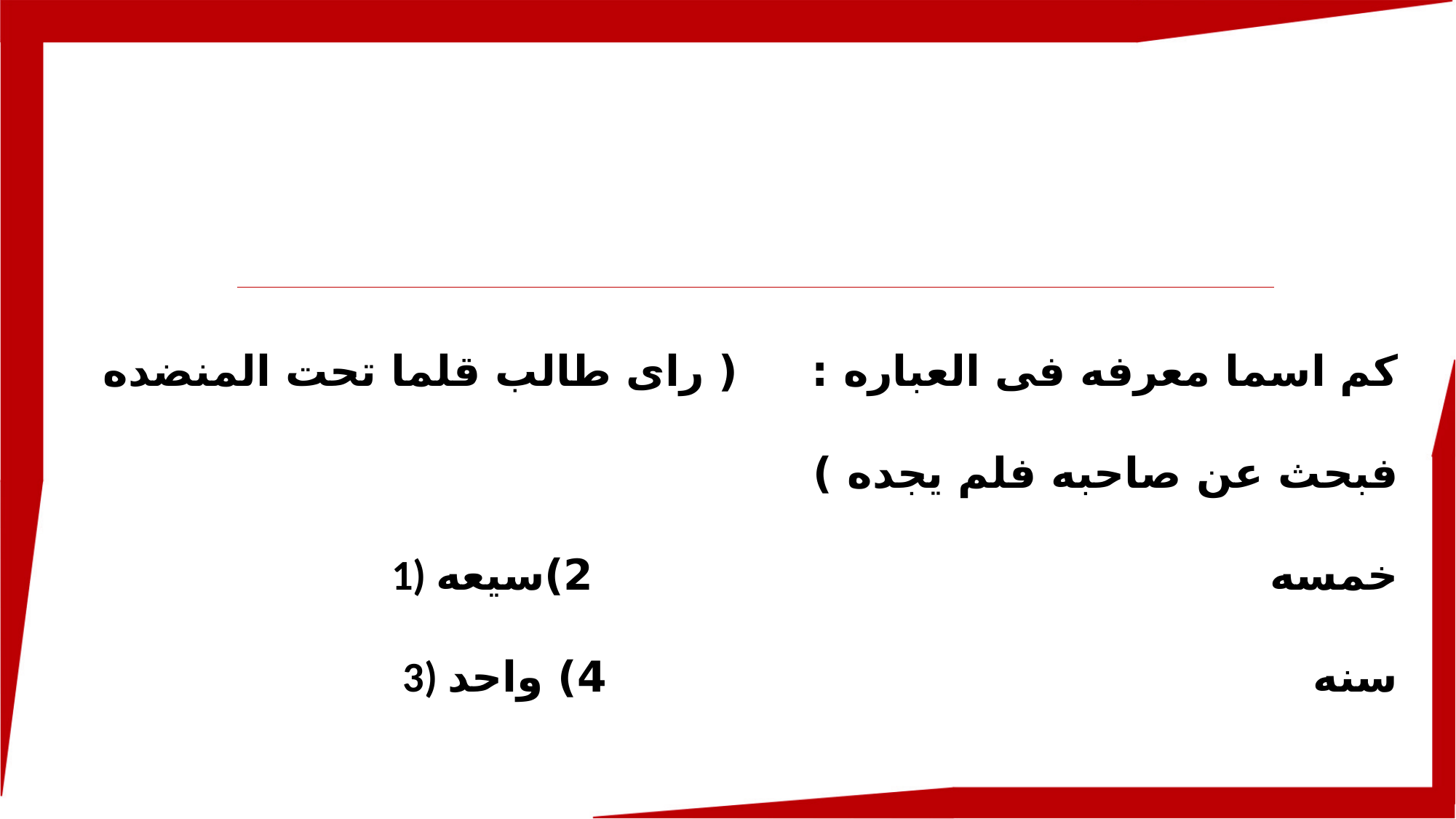

کم اسما معرفه فی العباره :     ( رای طالب قلما تحت المنضده فبحث عن صاحبه فلم یجده )
1) خمسه                                              2)سیعه
3) سنه                                                4) واحد